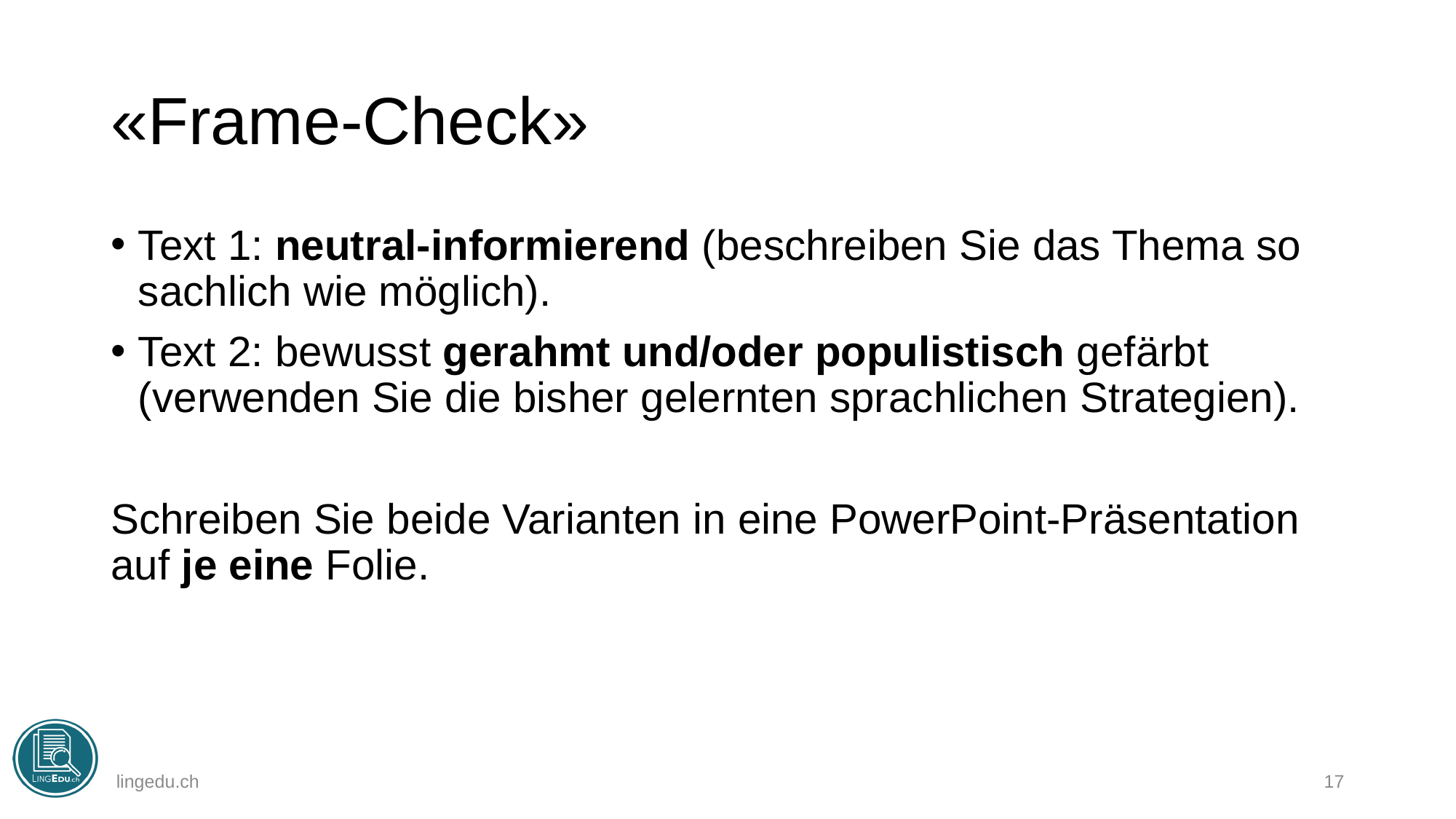

# «Frame-Check»
Text 1: neutral-informierend (beschreiben Sie das Thema so sachlich wie möglich).
Text 2: bewusst gerahmt und/oder populistisch gefärbt (verwenden Sie die bisher gelernten sprachlichen Strategien).

Schreiben Sie beide Varianten in eine PowerPoint-Präsentation auf je eine Folie.
lingedu.ch
17